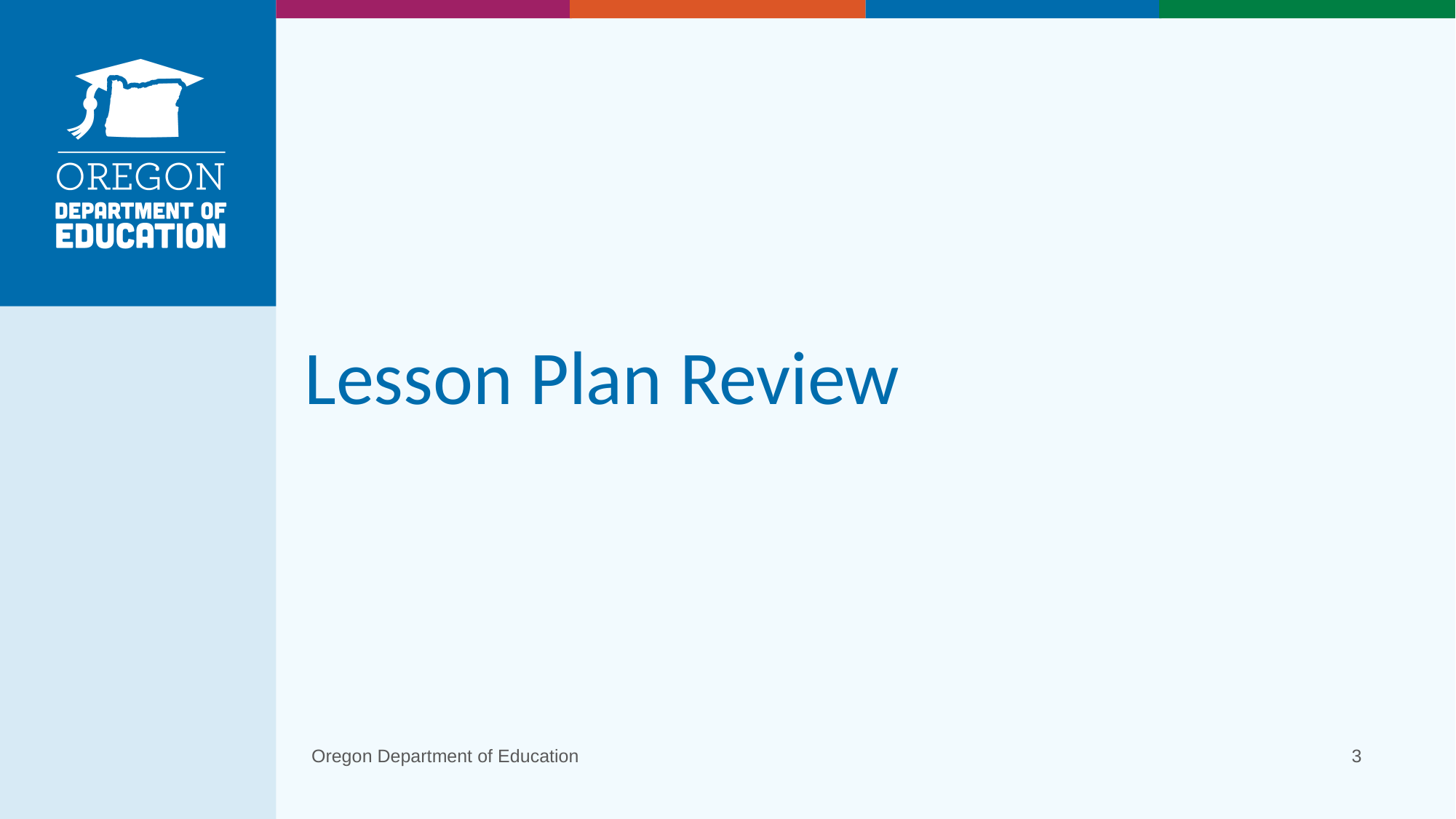

# Lesson Plan Review
Oregon Department of Education
3